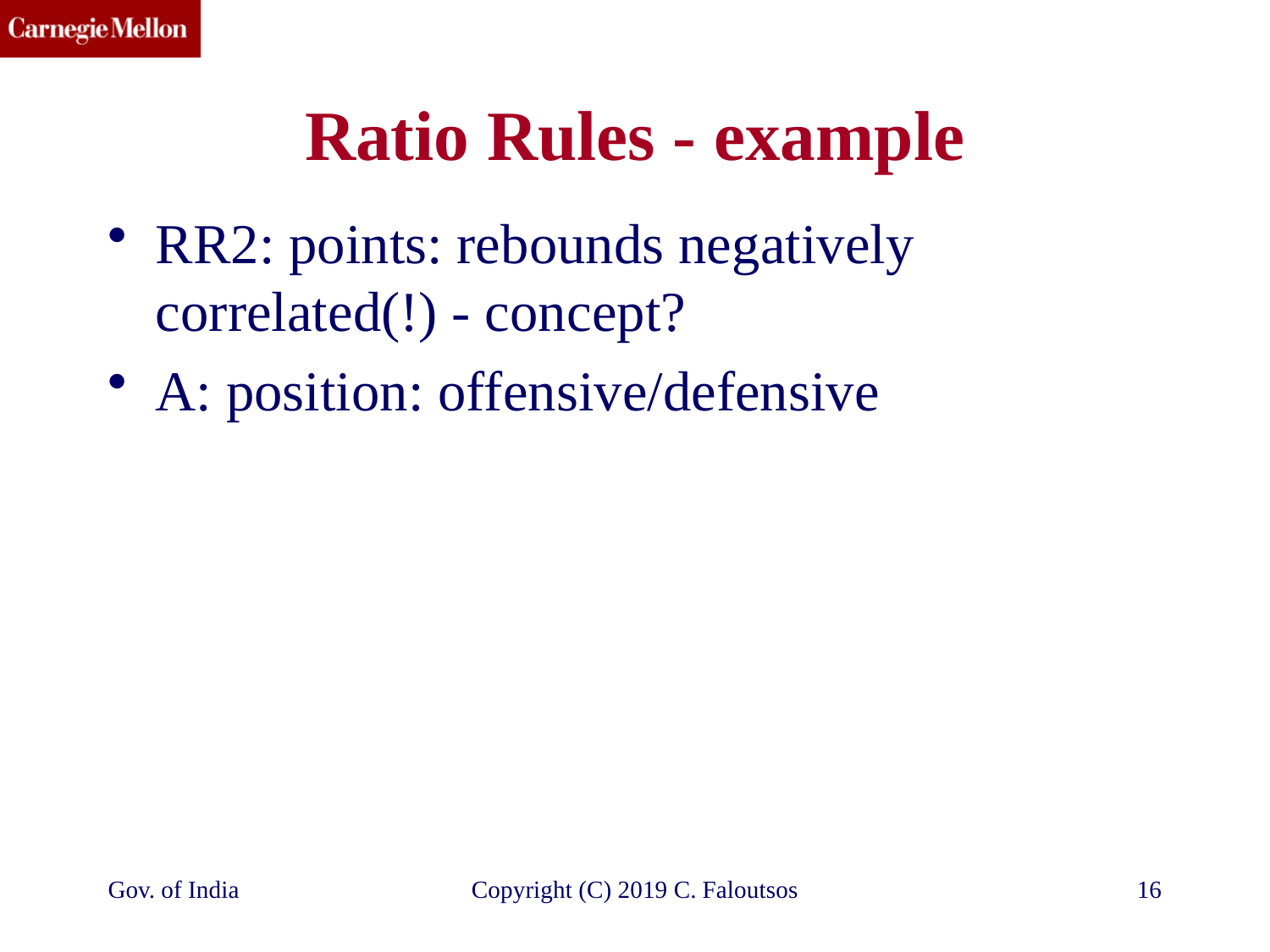

# Ratio Rules - example
RR2: points: rebounds negatively correlated(!) - concept?
A: position: offensive/defensive
Gov. of India
Copyright (C) 2019 C. Faloutsos
16